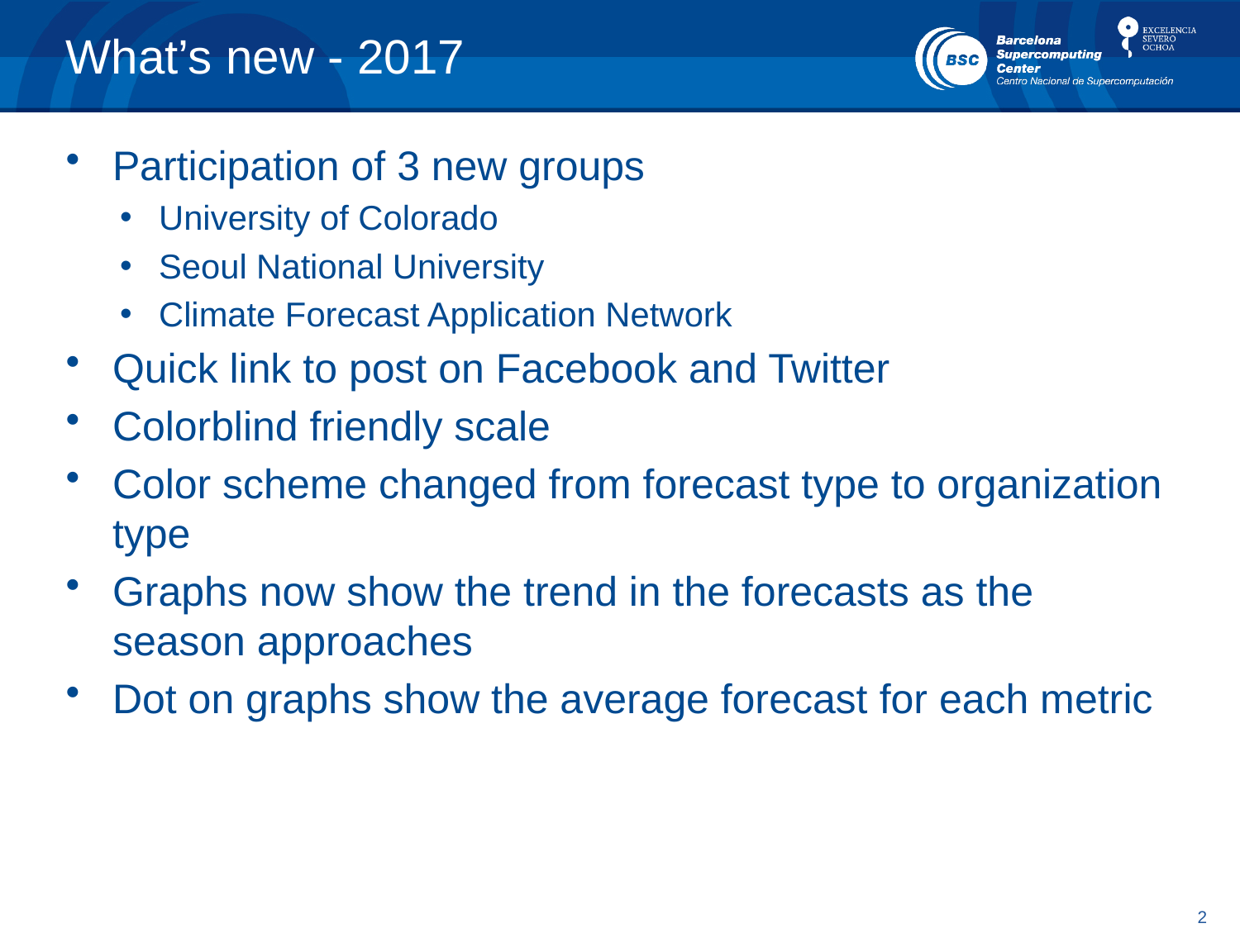

# What’s new - 2017
Participation of 3 new groups
University of Colorado
Seoul National University
Climate Forecast Application Network
Quick link to post on Facebook and Twitter
Colorblind friendly scale
Color scheme changed from forecast type to organization type
Graphs now show the trend in the forecasts as the season approaches
Dot on graphs show the average forecast for each metric